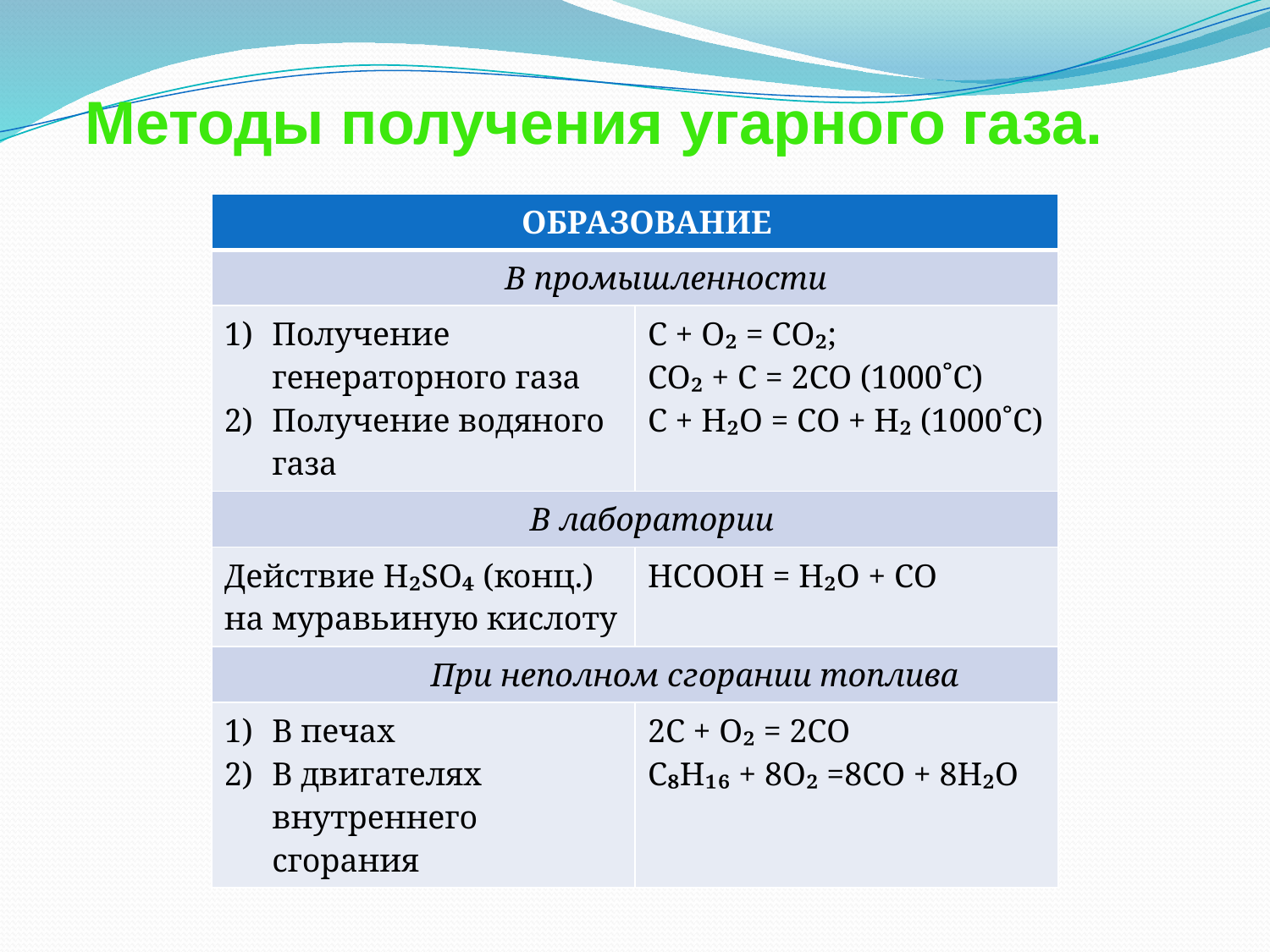

# Методы получения угарного газа.

| ОБРАЗОВАНИЕ |  |
| --- | --- |
| В промышленности |  |
| Получение генераторного газа Получение водяного газа | C + O₂ = CO₂; CO₂ + C = 2CO (1000˚C) C + H₂O = CO + H₂ (1000˚C) |
| В лаборатории |  |
| Действие H₂SO₄ (конц.) на муравьиную кислоту | HCOOH = H₂O + CO |
| При неполном сгорании топлива |  |
| В печах В двигателях внутреннего сгорания | 2C + O₂ = 2CO C₈H₁₆ + 8O₂ =8CO + 8H₂O |